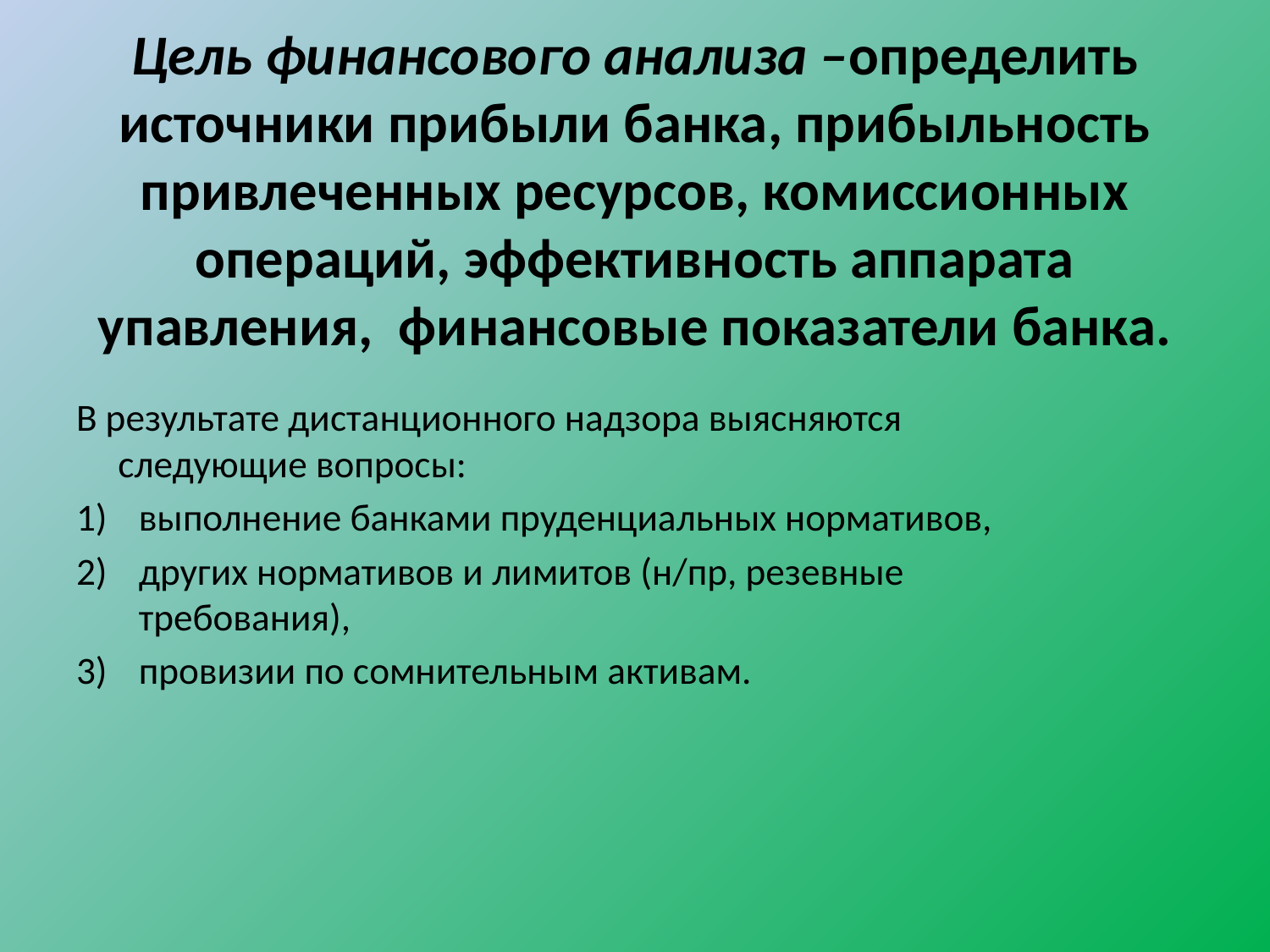

# Цель финансового анализа –определить источники прибыли банка, прибыльность привлеченных ресурсов, комиссионных операций, эффективность аппарата упавления,  финансовые показатели банка.
В результате дистанционного надзора выясняются следующие вопросы:
выполнение банками пруденциальных нормативов,
других нормативов и лимитов (н/пр, резевные требования),
провизии по сомнительным активам.